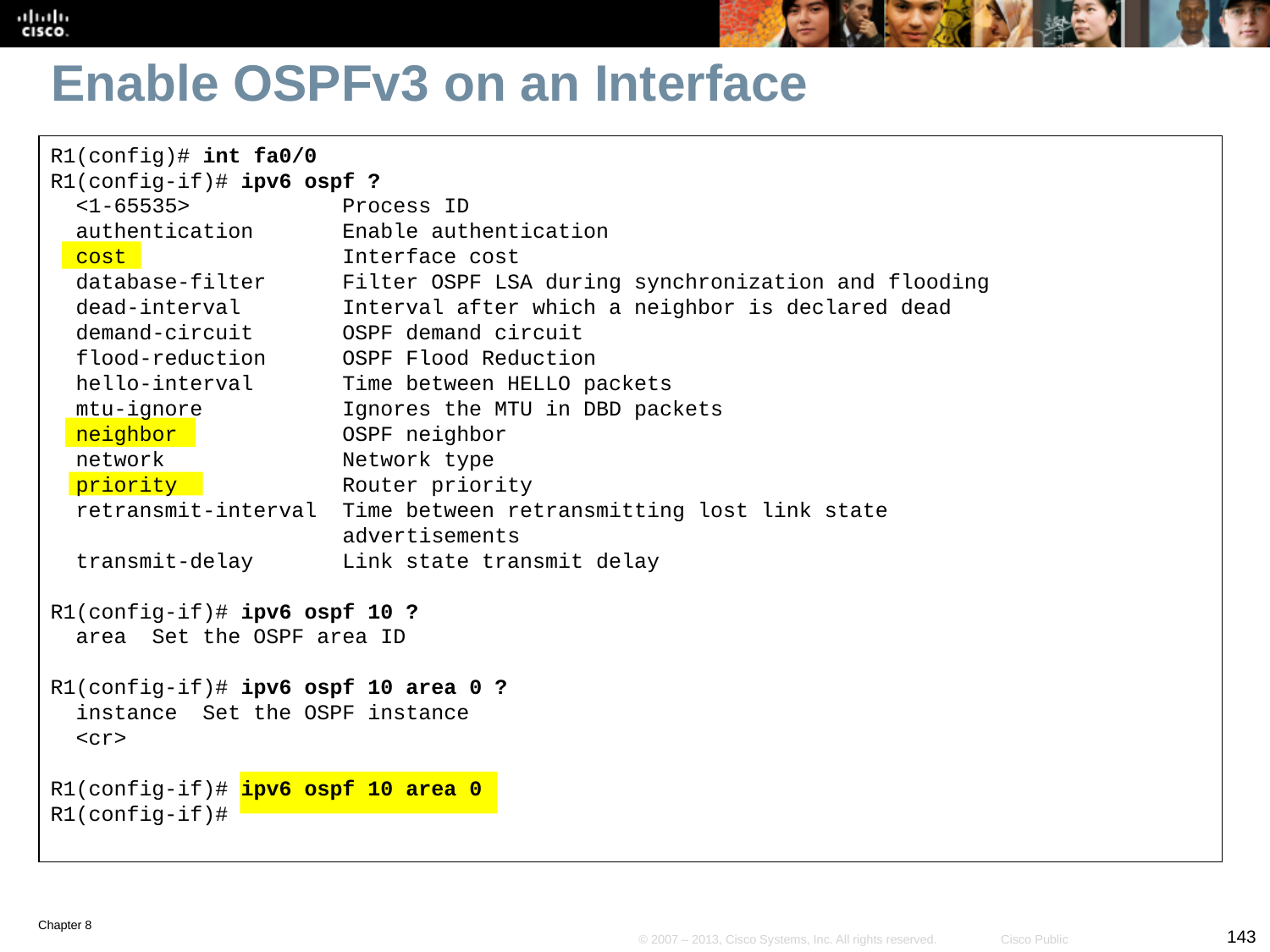

# Enable OSPFv3 on an Interface
R1(config)# int fa0/0
R1(config-if)# ipv6 ospf ?
  <1-65535>            Process ID
  authentication       Enable authentication
  cost                 Interface cost
  database-filter      Filter OSPF LSA during synchronization and flooding
  dead-interval        Interval after which a neighbor is declared dead
  demand-circuit       OSPF demand circuit
  flood-reduction      OSPF Flood Reduction
  hello-interval       Time between HELLO packets
  mtu-ignore           Ignores the MTU in DBD packets
  neighbor             OSPF neighbor
  network              Network type
  priority             Router priority
  retransmit-interval  Time between retransmitting lost link state
                       advertisements
  transmit-delay       Link state transmit delay

R1(config-if)# ipv6 ospf 10 ?
  area  Set the OSPF area ID

R1(config-if)# ipv6 ospf 10 area 0 ?
  instance  Set the OSPF instance
  <cr>

R1(config-if)# ipv6 ospf 10 area 0
R1(config-if)#